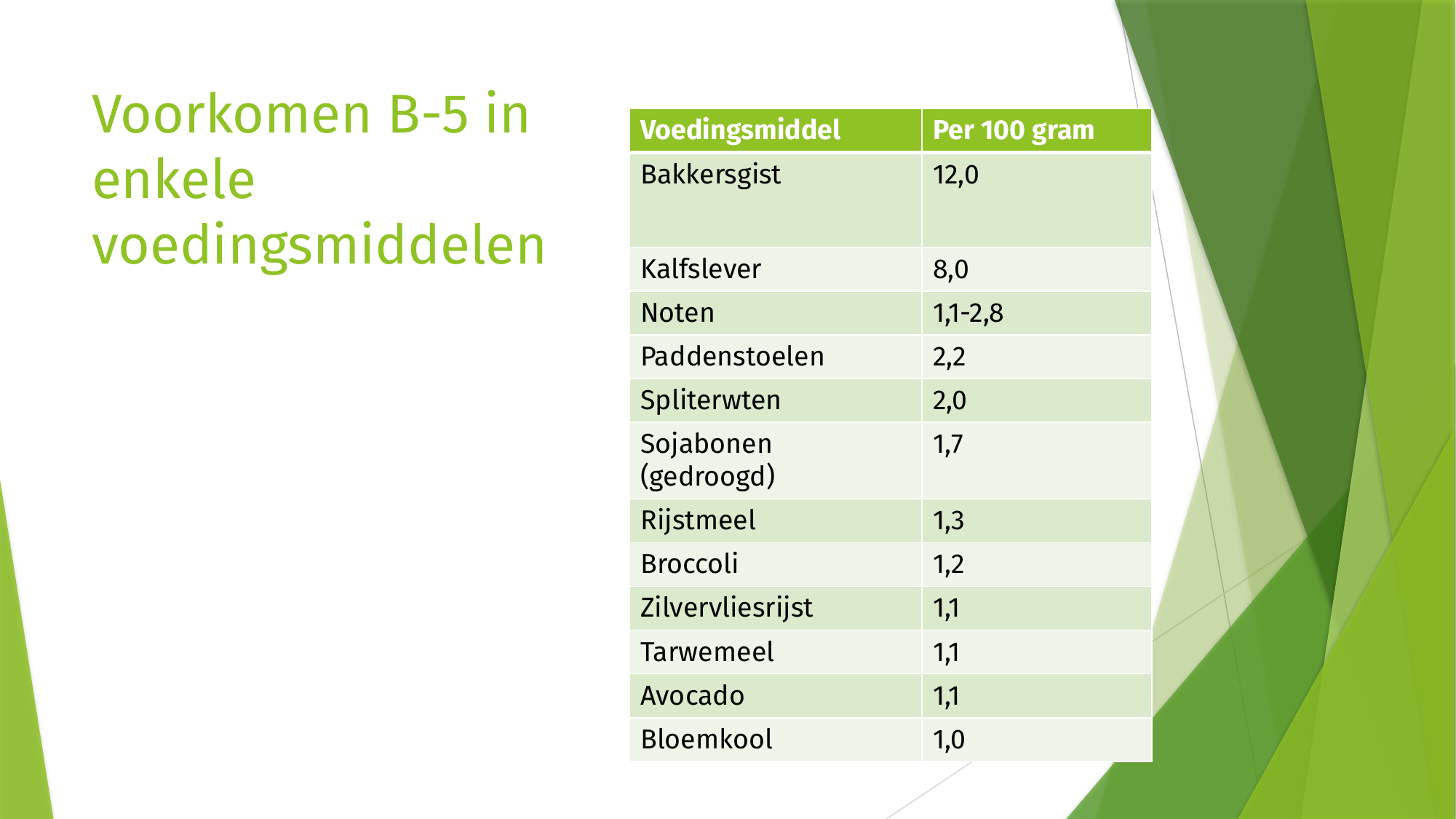

# Voorkomen B-5 in enkele voedingsmiddelen
| Voedingsmiddel | Per 100 gram |
| --- | --- |
| Bakkersgist | 12,0 |
| Kalfslever | 8,0 |
| Noten | 1,1-2,8 |
| Paddenstoelen | 2,2 |
| Spliterwten | 2,0 |
| Sojabonen (gedroogd) | 1,7 |
| Rijstmeel | 1,3 |
| Broccoli | 1,2 |
| Zilvervliesrijst | 1,1 |
| Tarwemeel | 1,1 |
| Avocado | 1,1 |
| Bloemkool | 1,0 |